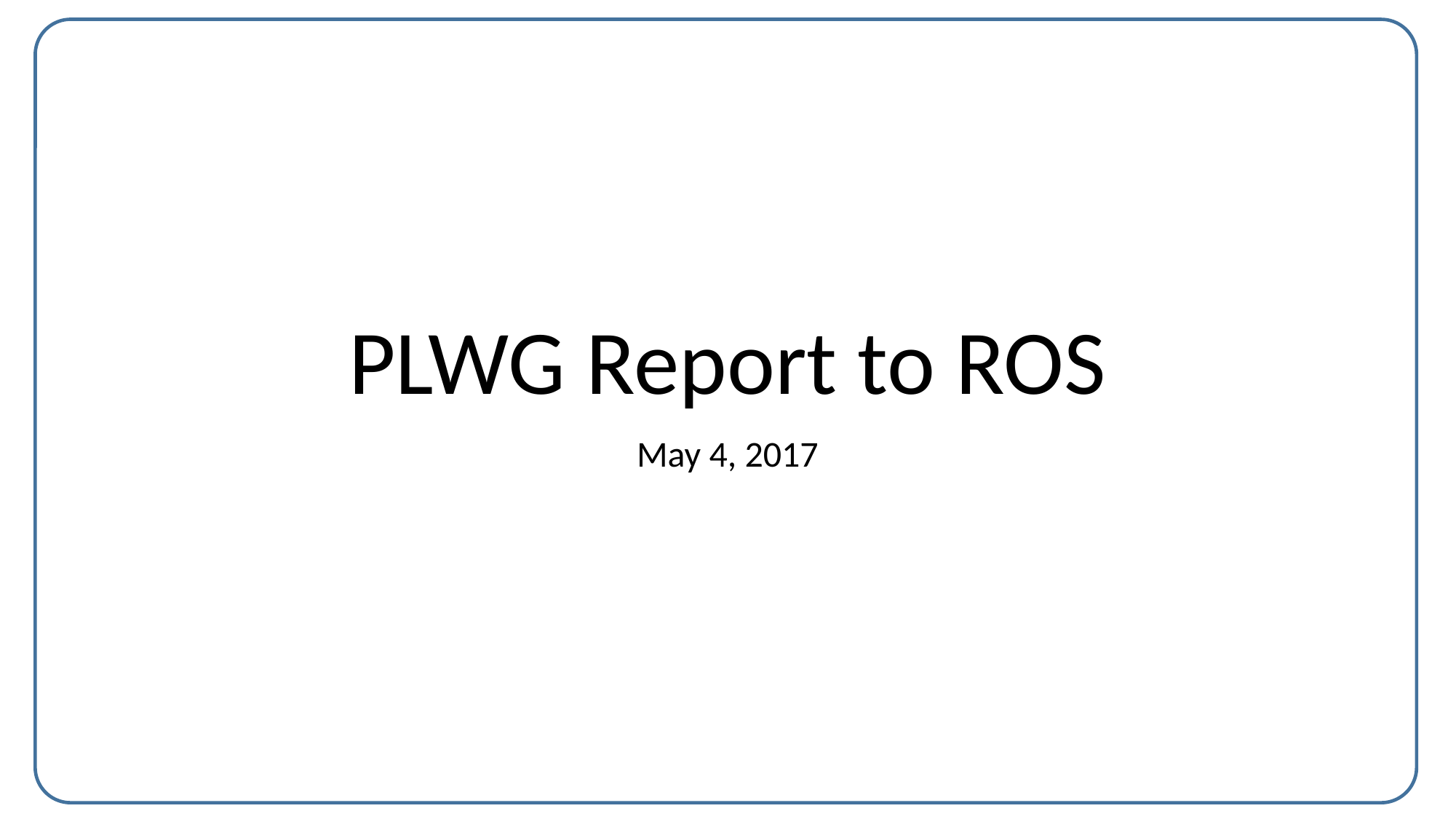

# PLWG Report to ROS
May 4, 2017